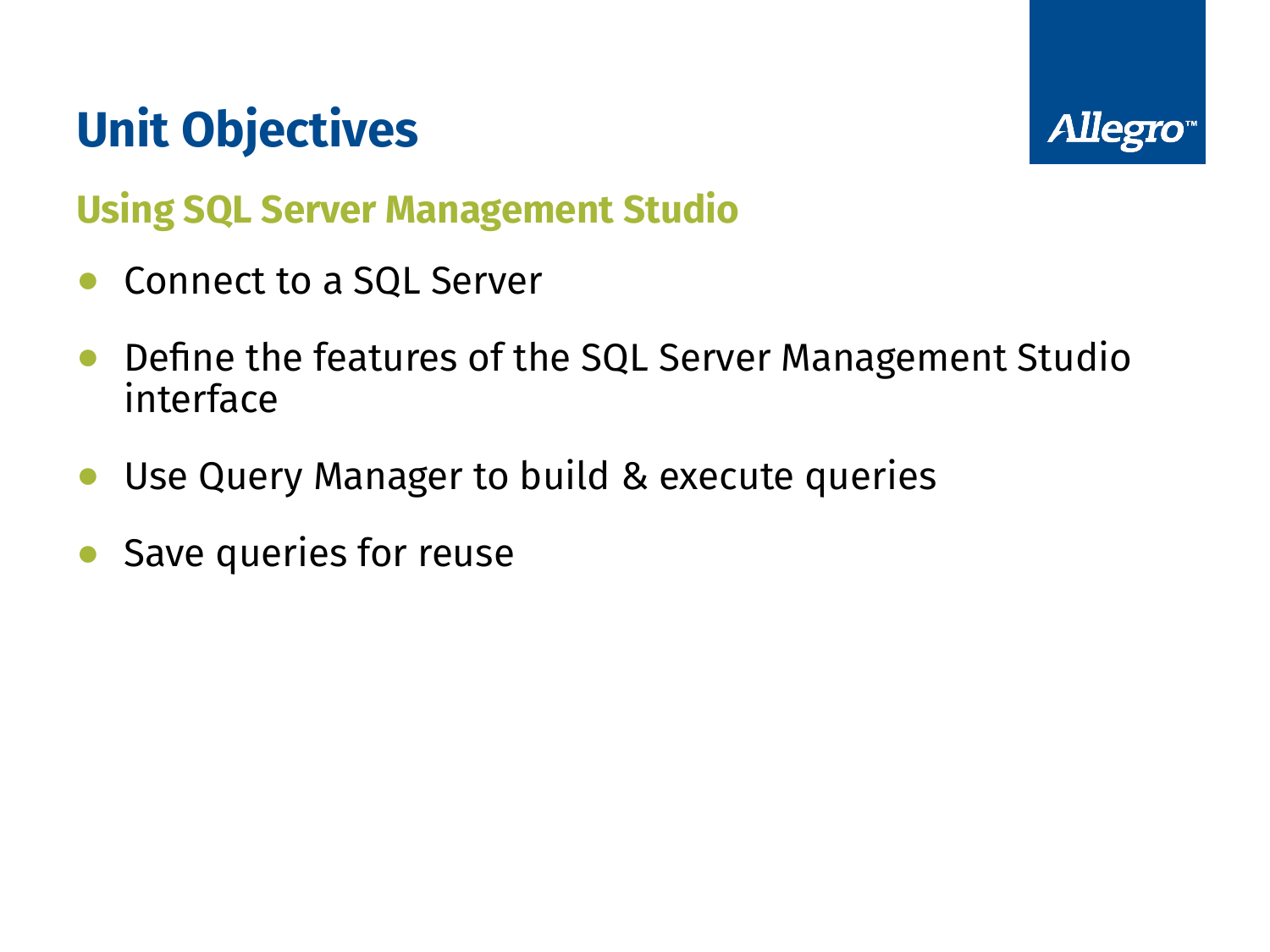

# Unit Objectives
Using SQL Server Management Studio
Connect to a SQL Server
Define the features of the SQL Server Management Studio interface
Use Query Manager to build & execute queries
Save queries for reuse